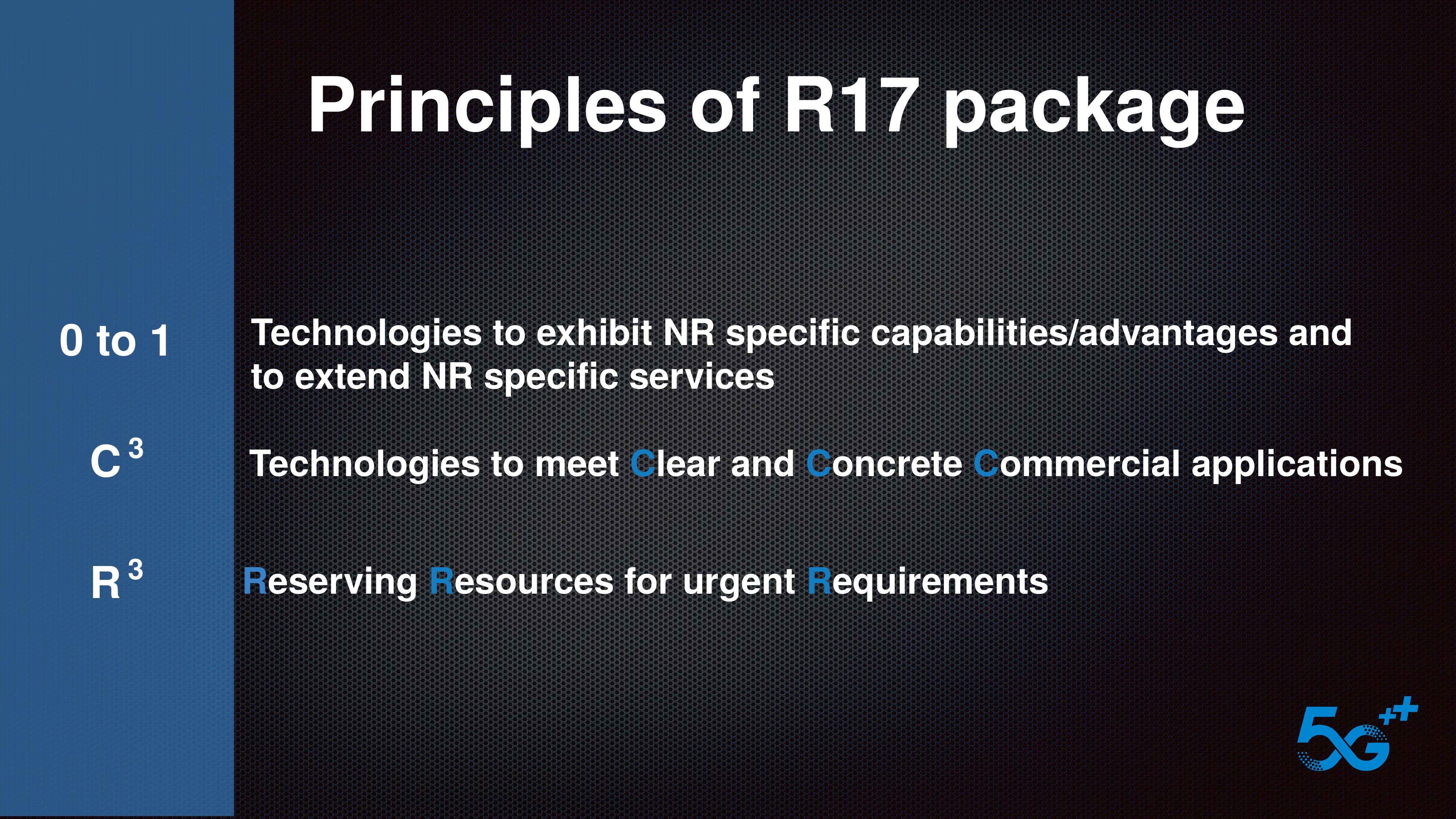

# Principles of R17 package
Technologies to exhibit NR specific capabilities/advantages and
to extend NR specific services
0 to 1
3
C
Technologies to meet Clear and Concrete Commercial applications
3
R
Reserving Resources for urgent Requirements